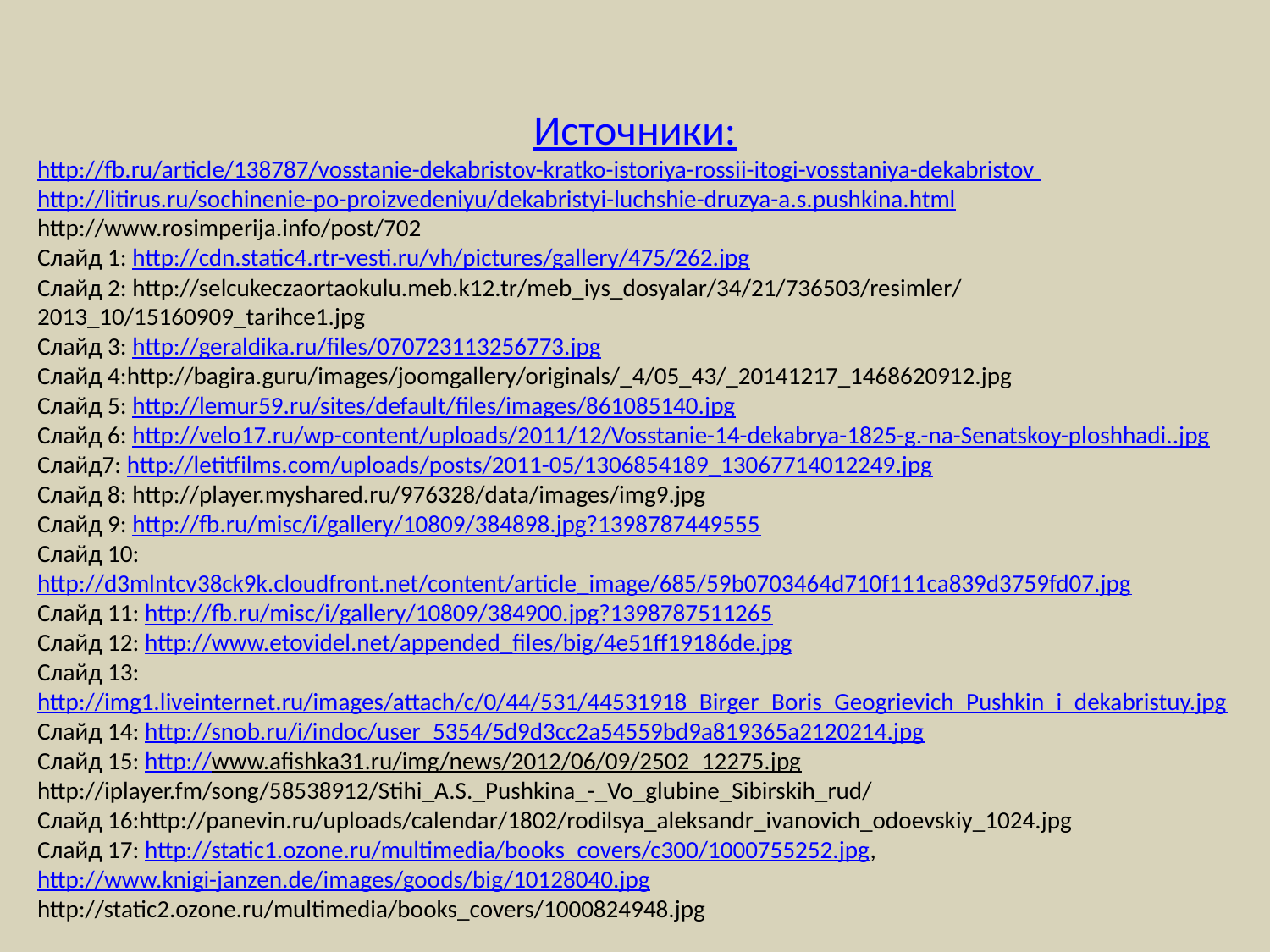

Источники:
http://fb.ru/article/138787/vosstanie-dekabristov-kratko-istoriya-rossii-itogi-vosstaniya-dekabristov
http://litirus.ru/sochinenie-po-proizvedeniyu/dekabristyi-luchshie-druzya-a.s.pushkina.html
http://www.rosimperija.info/post/702
Слайд 1: http://cdn.static4.rtr-vesti.ru/vh/pictures/gallery/475/262.jpg
Слайд 2: http://selcukeczaortaokulu.meb.k12.tr/meb_iys_dosyalar/34/21/736503/resimler/2013_10/15160909_tarihce1.jpg
Слайд 3: http://geraldika.ru/files/070723113256773.jpg
Слайд 4:http://bagira.guru/images/joomgallery/originals/_4/05_43/_20141217_1468620912.jpg
Слайд 5: http://lemur59.ru/sites/default/files/images/861085140.jpg
Слайд 6: http://velo17.ru/wp-content/uploads/2011/12/Vosstanie-14-dekabrya-1825-g.-na-Senatskoy-ploshhadi..jpg
Слайд7: http://letitfilms.com/uploads/posts/2011-05/1306854189_13067714012249.jpg
Слайд 8: http://player.myshared.ru/976328/data/images/img9.jpg
Слайд 9: http://fb.ru/misc/i/gallery/10809/384898.jpg?1398787449555
Слайд 10: http://d3mlntcv38ck9k.cloudfront.net/content/article_image/685/59b0703464d710f111ca839d3759fd07.jpg
Слайд 11: http://fb.ru/misc/i/gallery/10809/384900.jpg?1398787511265
Слайд 12: http://www.etovidel.net/appended_files/big/4e51ff19186de.jpg
Слайд 13:
http://img1.liveinternet.ru/images/attach/c/0/44/531/44531918_Birger_Boris_Geogrievich_Pushkin_i_dekabristuy.jpg
Слайд 14: http://snob.ru/i/indoc/user_5354/5d9d3cc2a54559bd9a819365a2120214.jpg
Слайд 15: http://www.afishka31.ru/img/news/2012/06/09/2502_12275.jpg    http://iplayer.fm/song/58538912/Stihi_A.S._Pushkina_-_Vo_glubine_Sibirskih_rud/
Слайд 16:http://panevin.ru/uploads/calendar/1802/rodilsya_aleksandr_ivanovich_odoevskiy_1024.jpg
Слайд 17: http://static1.ozone.ru/multimedia/books_covers/c300/1000755252.jpg,                                          http://www.knigi-janzen.de/images/goods/big/10128040.jpg http://static2.ozone.ru/multimedia/books_covers/1000824948.jpg